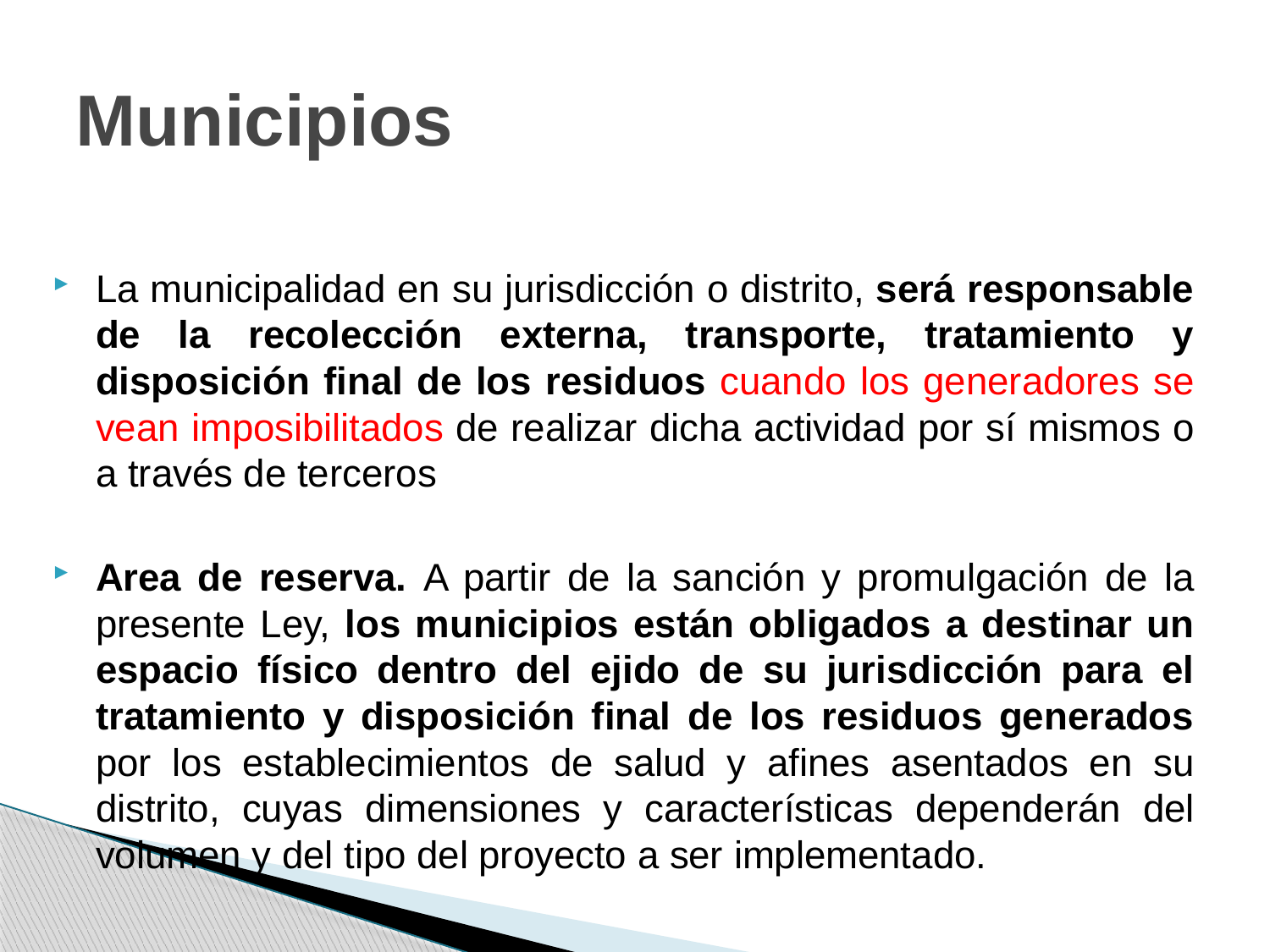

# Municipios

La municipalidad en su jurisdicción o distrito, será responsable de la recolección externa, transporte, tratamiento y disposición final de los residuos cuando los generadores se vean imposibilitados de realizar dicha actividad por sí mismos o a través de terceros

Area de reserva. A partir de la sanción y promulgación de la presente Ley, los municipios están obligados a destinar un espacio físico dentro del ejido de su jurisdicción para el tratamiento y disposición final de los residuos generados por los establecimientos de salud y afines asentados en su distrito, cuyas dimensiones y características dependerán del volumen y del tipo del proyecto a ser implementado.